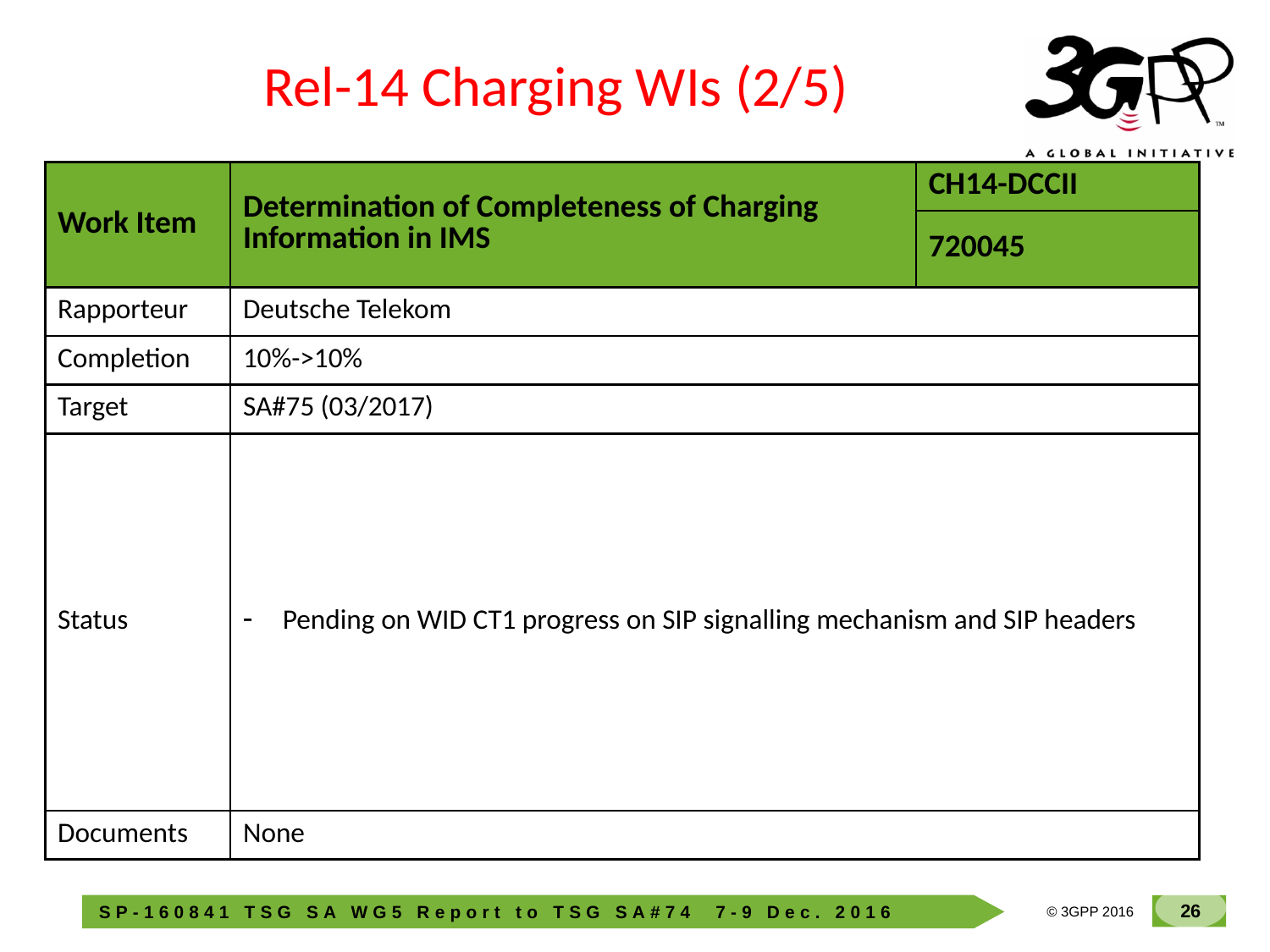

Rel-14 Charging WIs (2/5)
| Work Item | Determination of Completeness of Charging Information in IMS | CH14-DCCII |
| --- | --- | --- |
|  |  | 720045 |
| Rapporteur | Deutsche Telekom |  |
| Completion | 10%->10% |  |
| Target | SA#75 (03/2017) |  |
| Status | Pending on WID CT1 progress on SIP signalling mechanism and SIP headers |  |
| Documents | None |  |